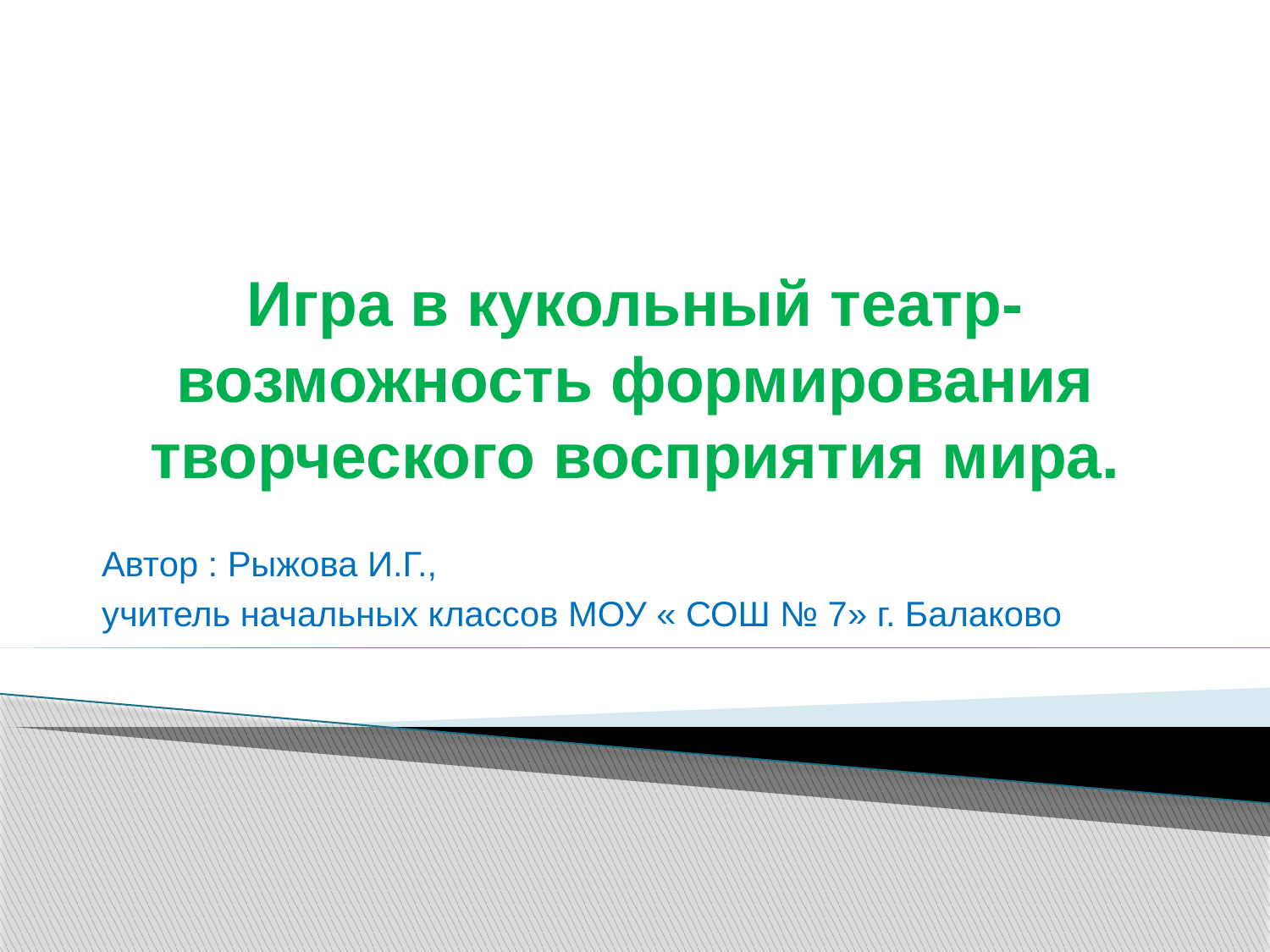

# Игра в кукольный театр-возможность формирования творческого восприятия мира.
Автор : Рыжова И.Г.,
учитель начальных классов МОУ « СОШ № 7» г. Балаково